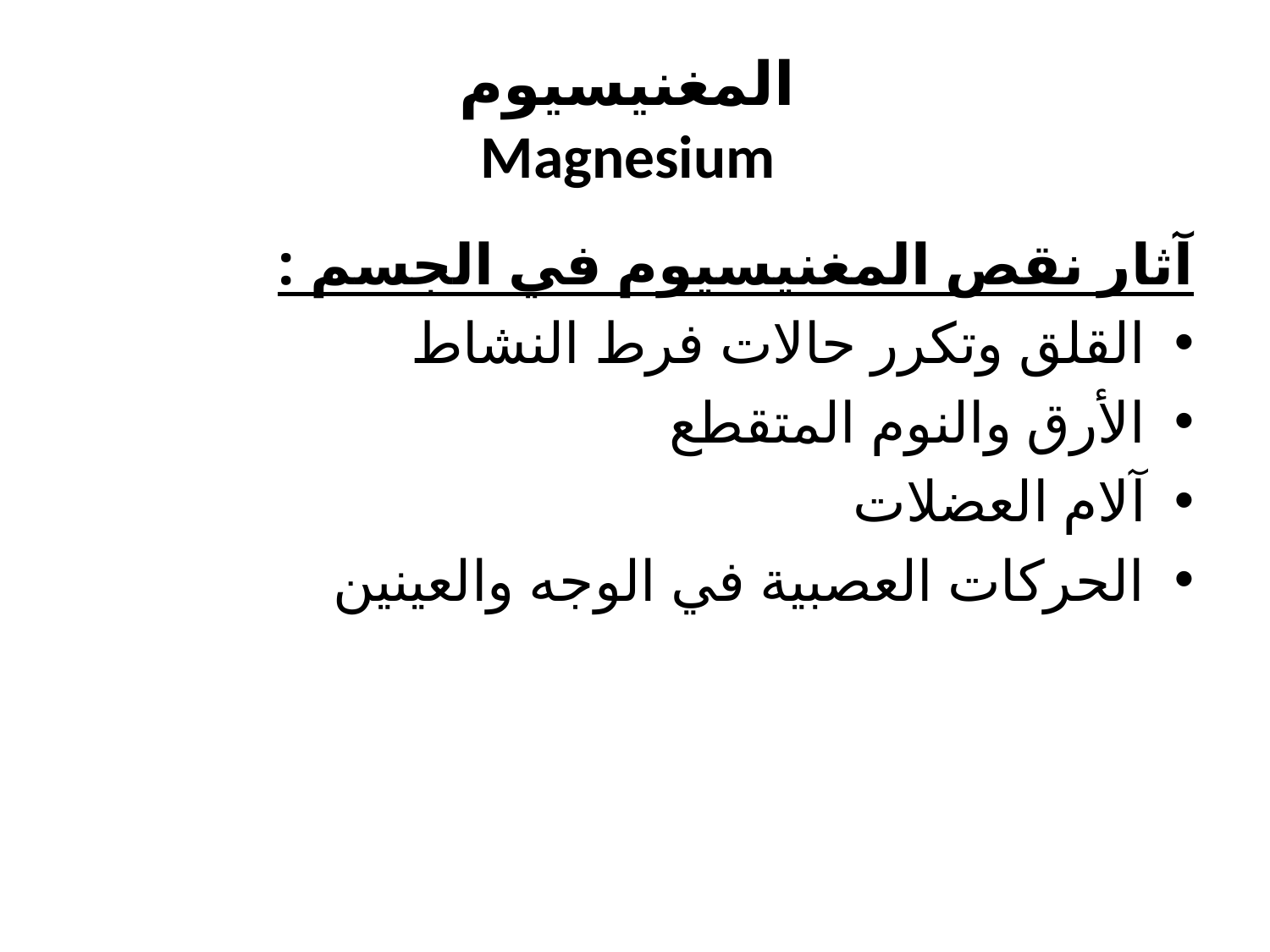

# المغنيسيوم  Magnesium
آثار نقص المغنيسيوم في الجسم :
القلق وتكرر حالات فرط النشاط
الأرق والنوم المتقطع
آلام العضلات
الحركات العصبية في الوجه والعينين